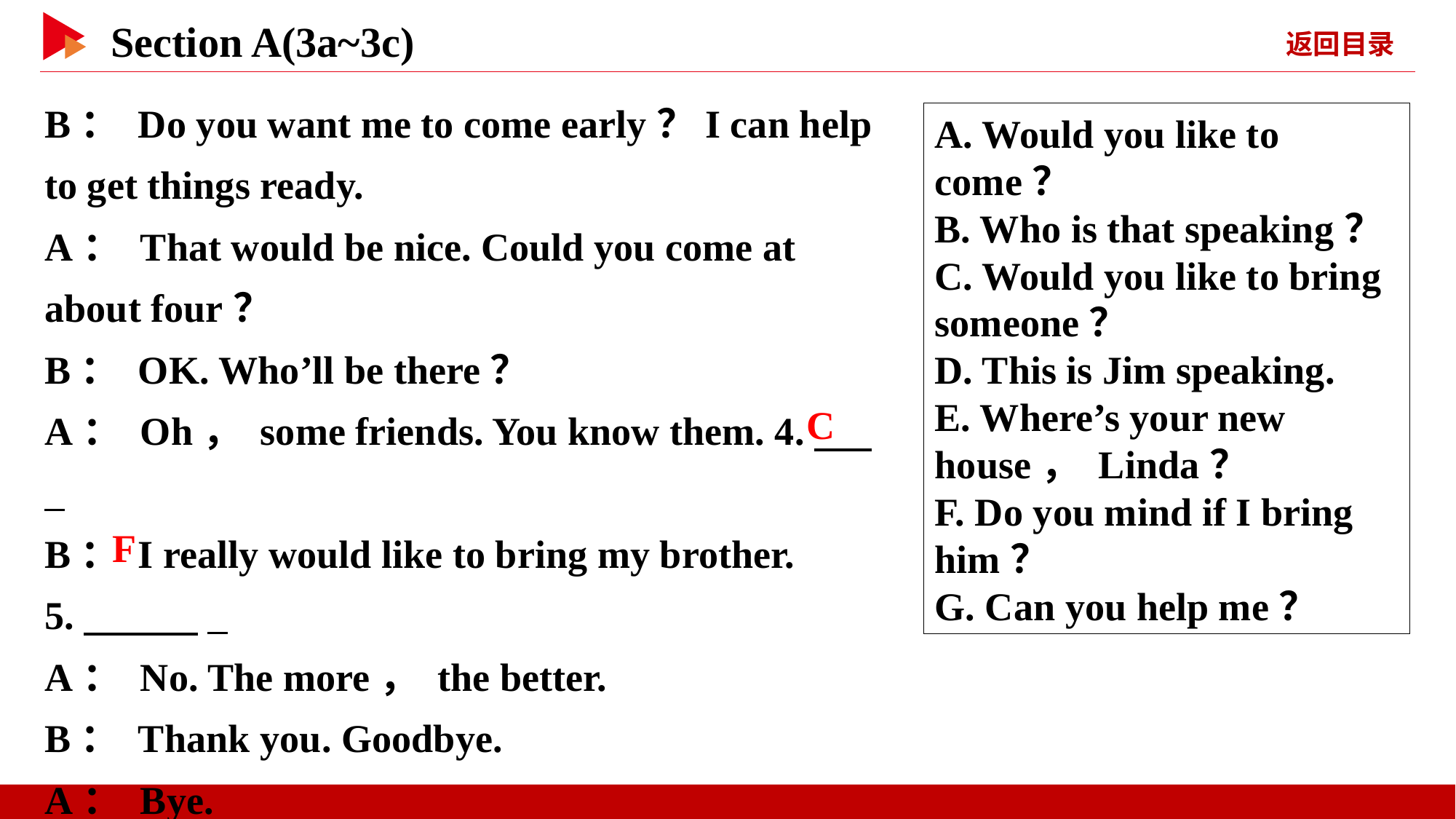

B： Do you want me to come early？I can help to get things ready.
A： That would be nice. Could you come at about four？
B： OK. Who’ll be there？
A： Oh， some friends. You know them. 4.　   _
B： I really would like to bring my brother.
5.　  　  _
A： No. The more， the better.
B： Thank you. Goodbye.
A： Bye.
A. Would you like to come？
B. Who is that speaking？
C. Would you like to bring someone？
D. This is Jim speaking.
E. Where’s your new house， Linda？
F. Do you mind if I bring him？
G. Can you help me？
C
F